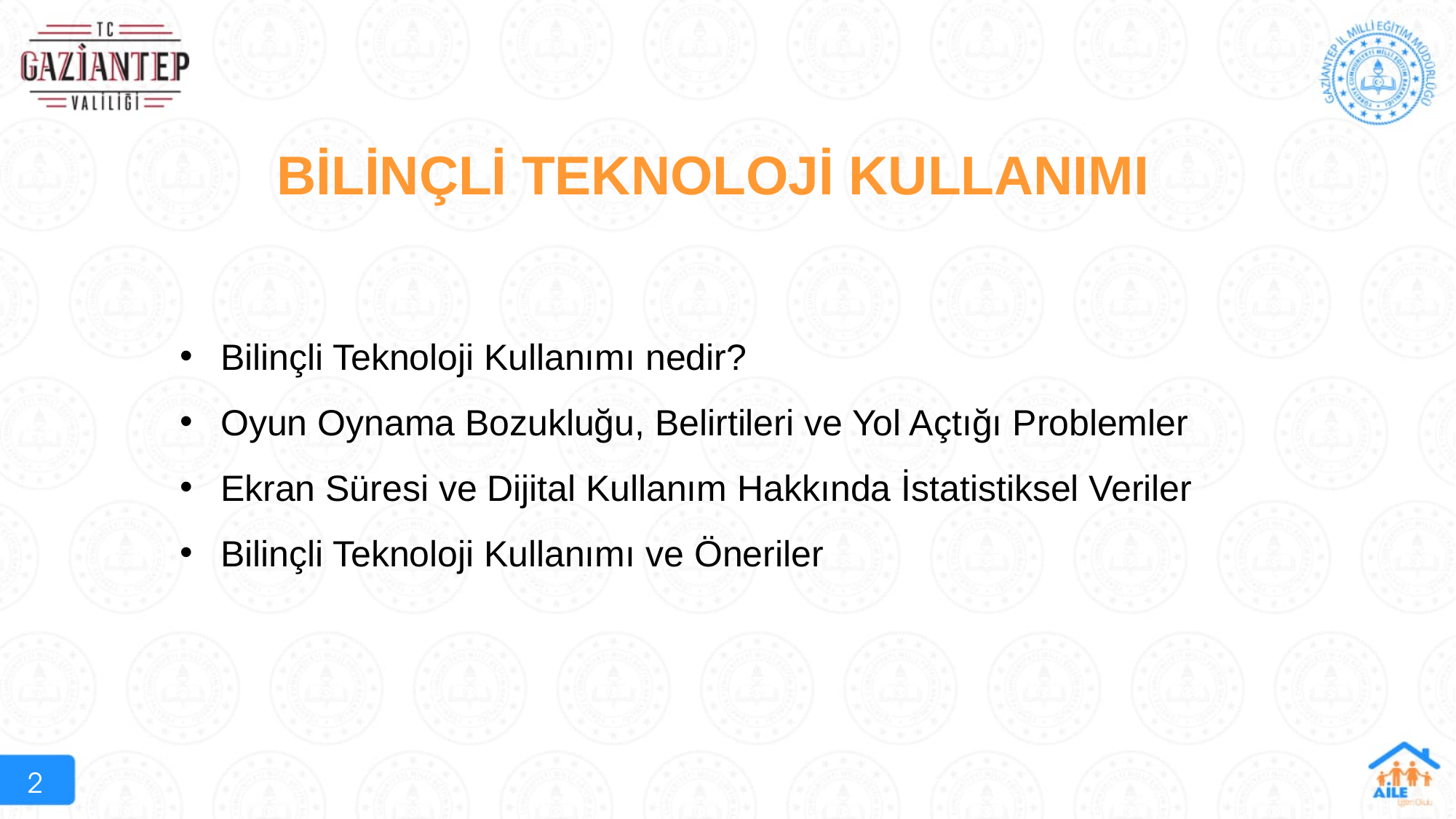

BİLİNÇLİ TEKNOLOJİ KULLANIMI
Bilinçli Teknoloji Kullanımı nedir?
Oyun Oynama Bozukluğu, Belirtileri ve Yol Açtığı Problemler
Ekran Süresi ve Dijital Kullanım Hakkında İstatistiksel Veriler
Bilinçli Teknoloji Kullanımı ve Öneriler
2